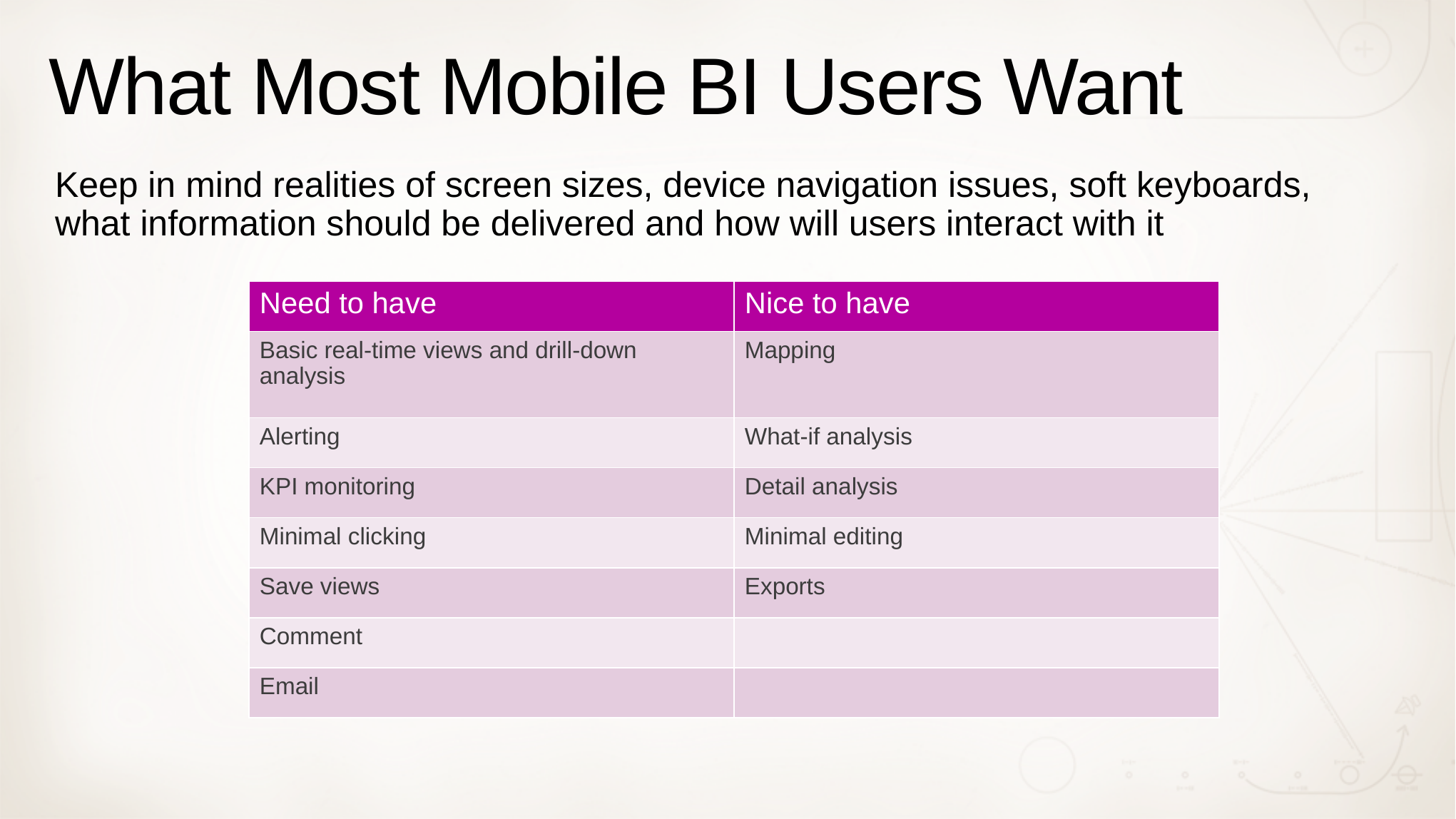

# What Most Mobile BI Users Want
Keep in mind realities of screen sizes, device navigation issues, soft keyboards, what information should be delivered and how will users interact with it

| Need to have | Nice to have |
| --- | --- |
| Basic real-time views and drill-down analysis | Mapping |
| Alerting | What-if analysis |
| KPI monitoring | Detail analysis |
| Minimal clicking | Minimal editing |
| Save views | Exports |
| Comment |  |
| Email |  |